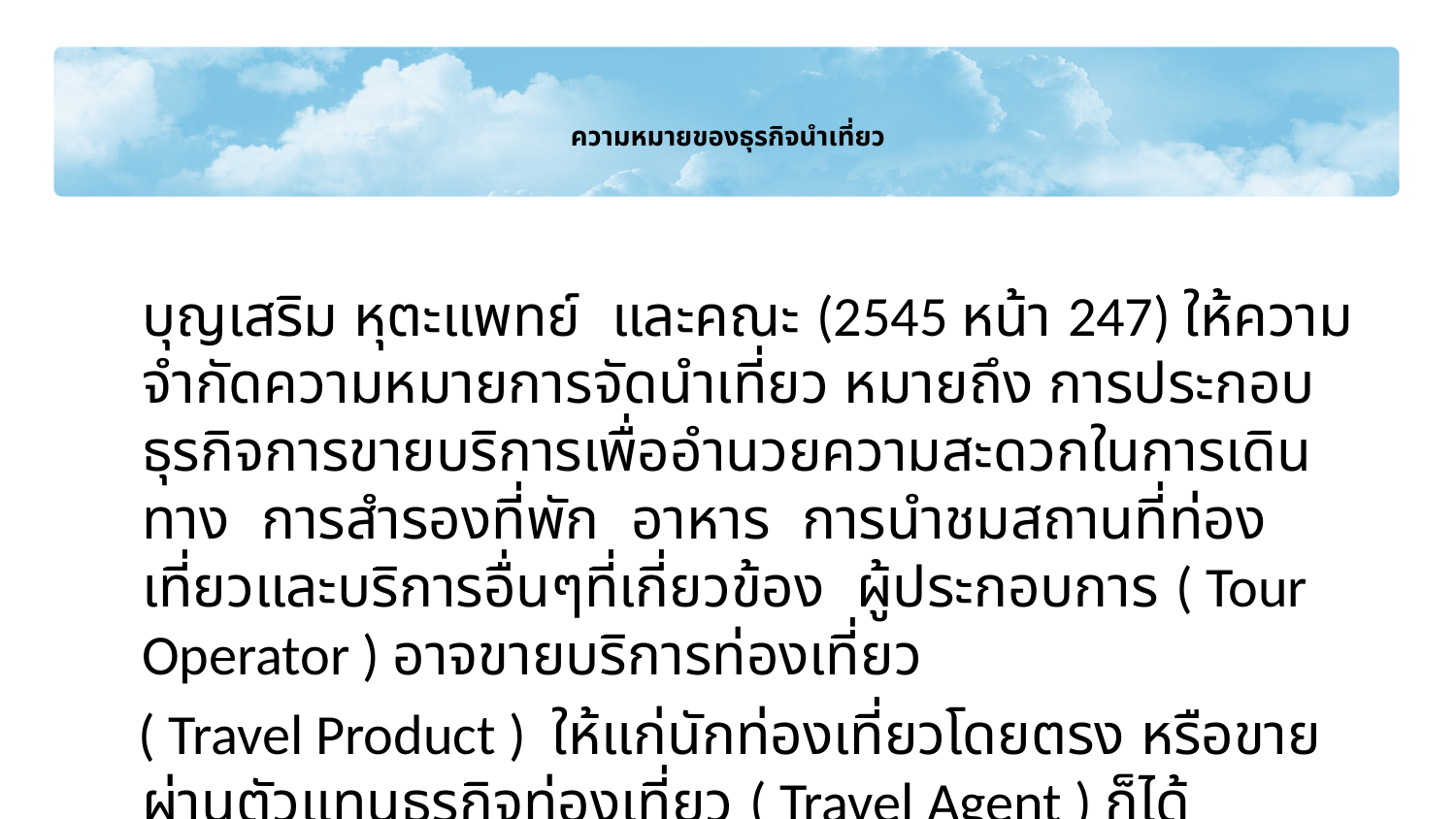

# ความหมายของธุรกิจนำเที่ยว
	บุญเสริม หุตะแพทย์  และคณะ (2545 หน้า 247) ให้ความจำกัดความหมายการจัดนำเที่ยว หมายถึง การประกอบธุรกิจการขายบริการเพื่ออำนวยความสะดวกในการเดินทาง  การสำรองที่พัก  อาหาร  การนำชมสถานที่ท่องเที่ยวและบริการอื่นๆที่เกี่ยวข้อง  ผู้ประกอบการ ( Tour Operator ) อาจขายบริการท่องเที่ยว
    ( Travel Product )  ให้แก่นักท่องเที่ยวโดยตรง หรือขายผ่านตัวแทนธุรกิจท่องเที่ยว ( Travel Agent ) ก็ได้